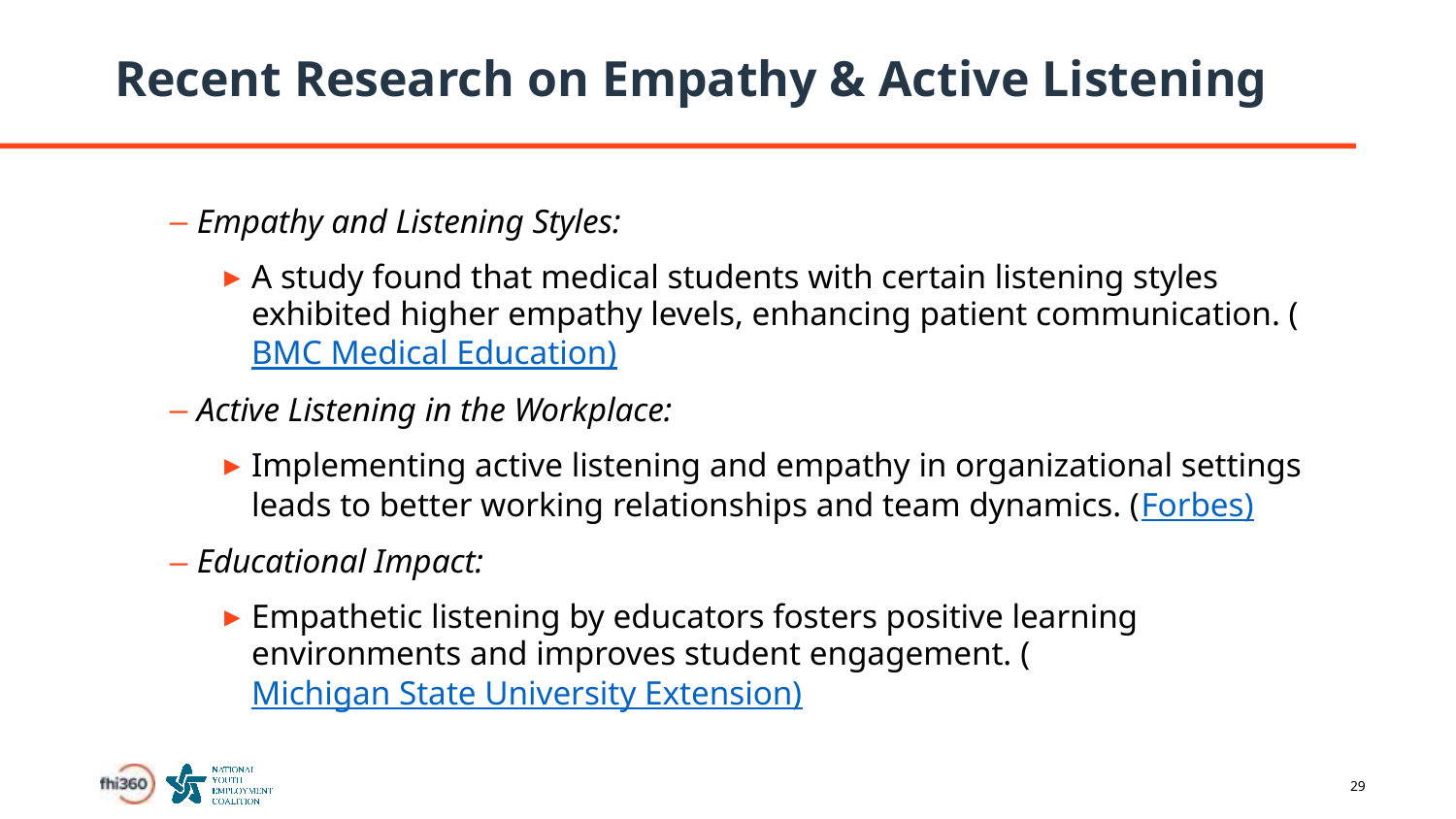

# Recent Research on Empathy & Active Listening
Empathy and Listening Styles:
A study found that medical students with certain listening styles exhibited higher empathy levels, enhancing patient communication. (BMC Medical Education)
Active Listening in the Workplace:
Implementing active listening and empathy in organizational settings leads to better working relationships and team dynamics. (Forbes)
Educational Impact:
Empathetic listening by educators fosters positive learning environments and improves student engagement. (Michigan State University Extension)